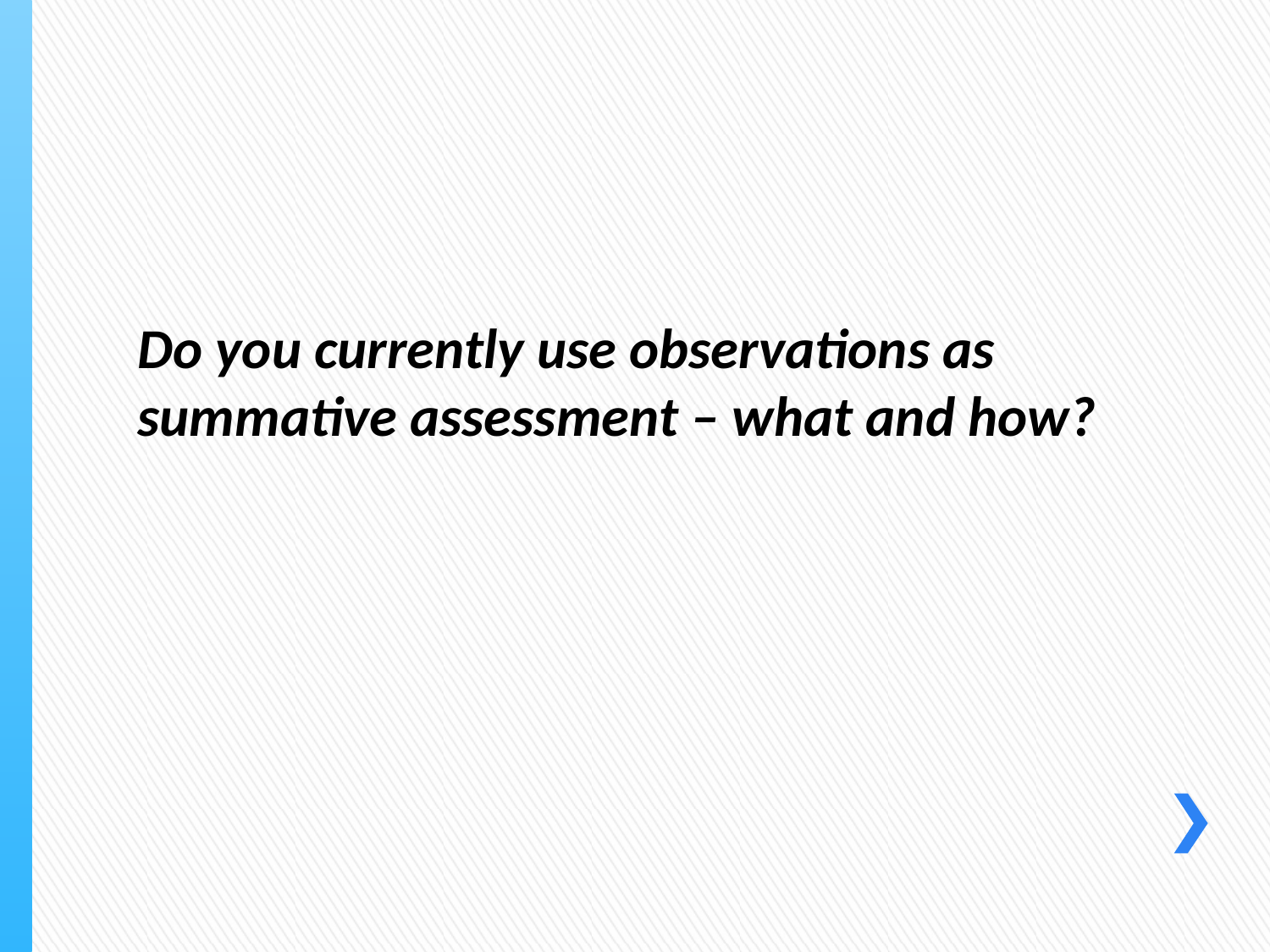

Do you currently use observations as summative assessment – what and how?